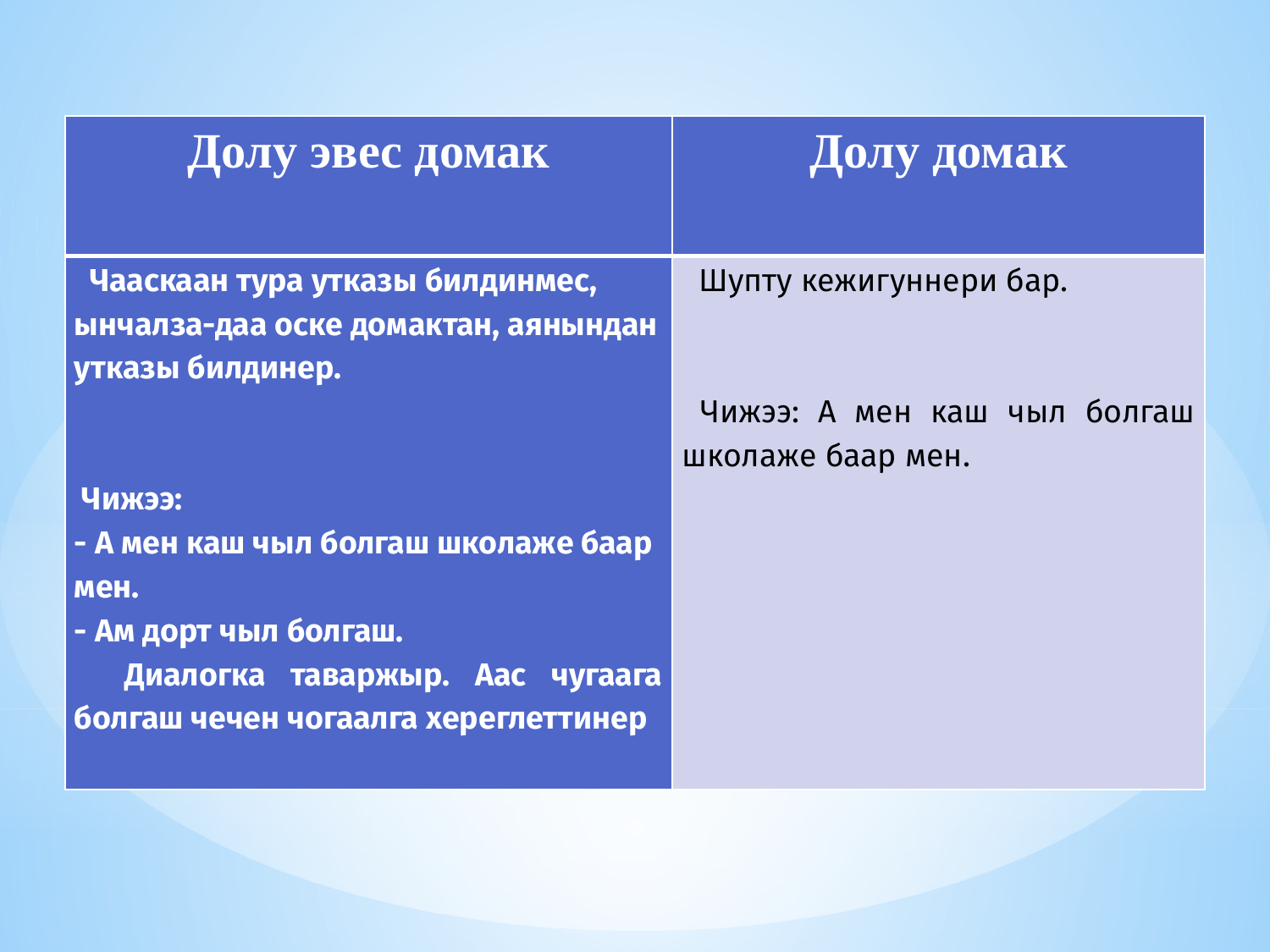

| Долу эвес домак | Долу домак |
| --- | --- |
| Чааскаан тура утказы билдинмес, ынчалза-даа оске домактан, аянындан утказы билдинер. Чижээ: - А мен каш чыл болгаш школаже баар мен. - Ам дорт чыл болгаш. Диалогка таваржыр. Аас чугаага болгаш чечен чогаалга хереглеттинер | Шупту кежигуннери бар. Чижээ: А мен каш чыл болгаш школаже баар мен. |